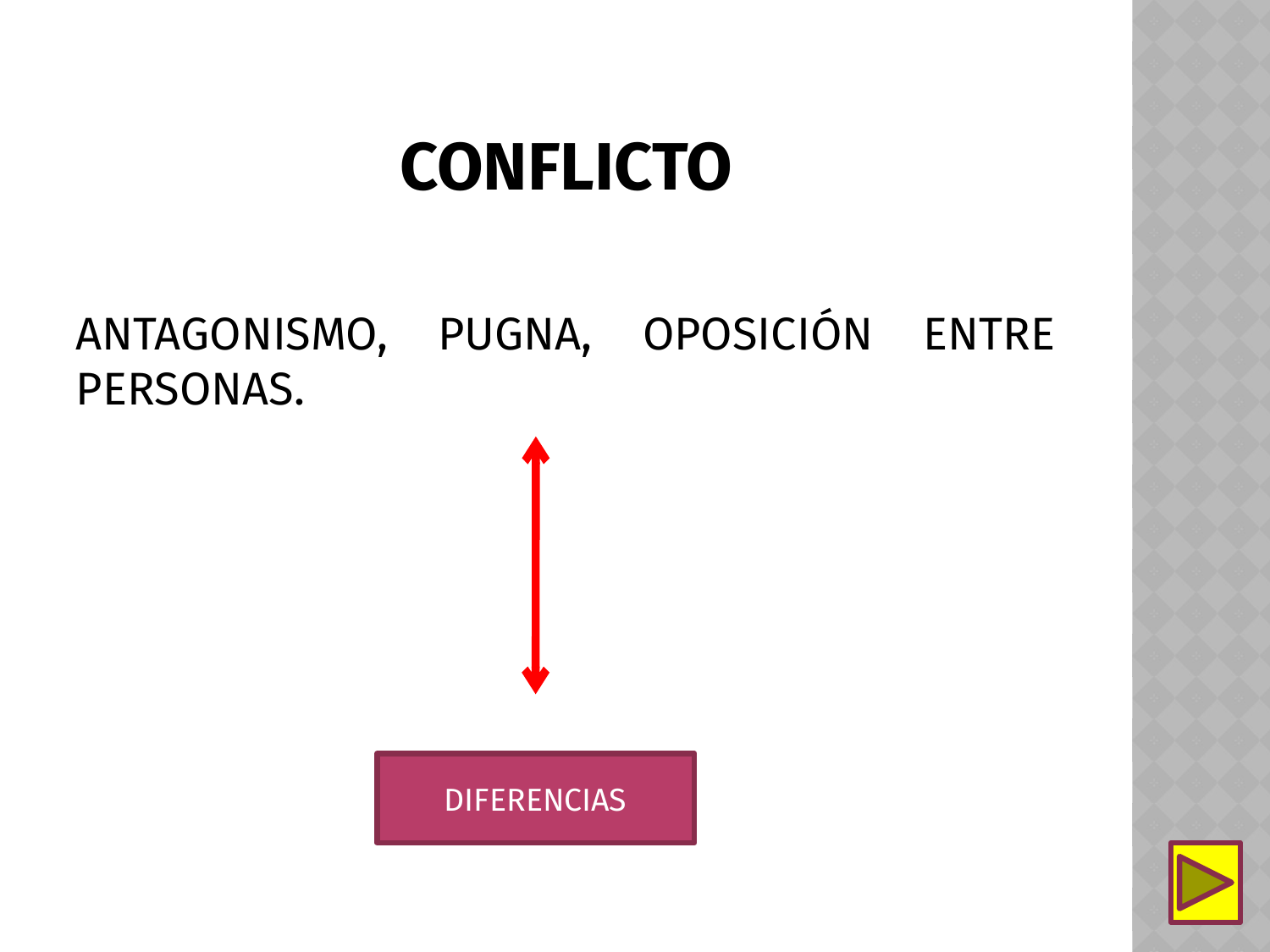

# CONFLICTO
ANTAGONISMO, PUGNA, OPOSICIÓN ENTRE PERSONAS.
DIFERENCIAS